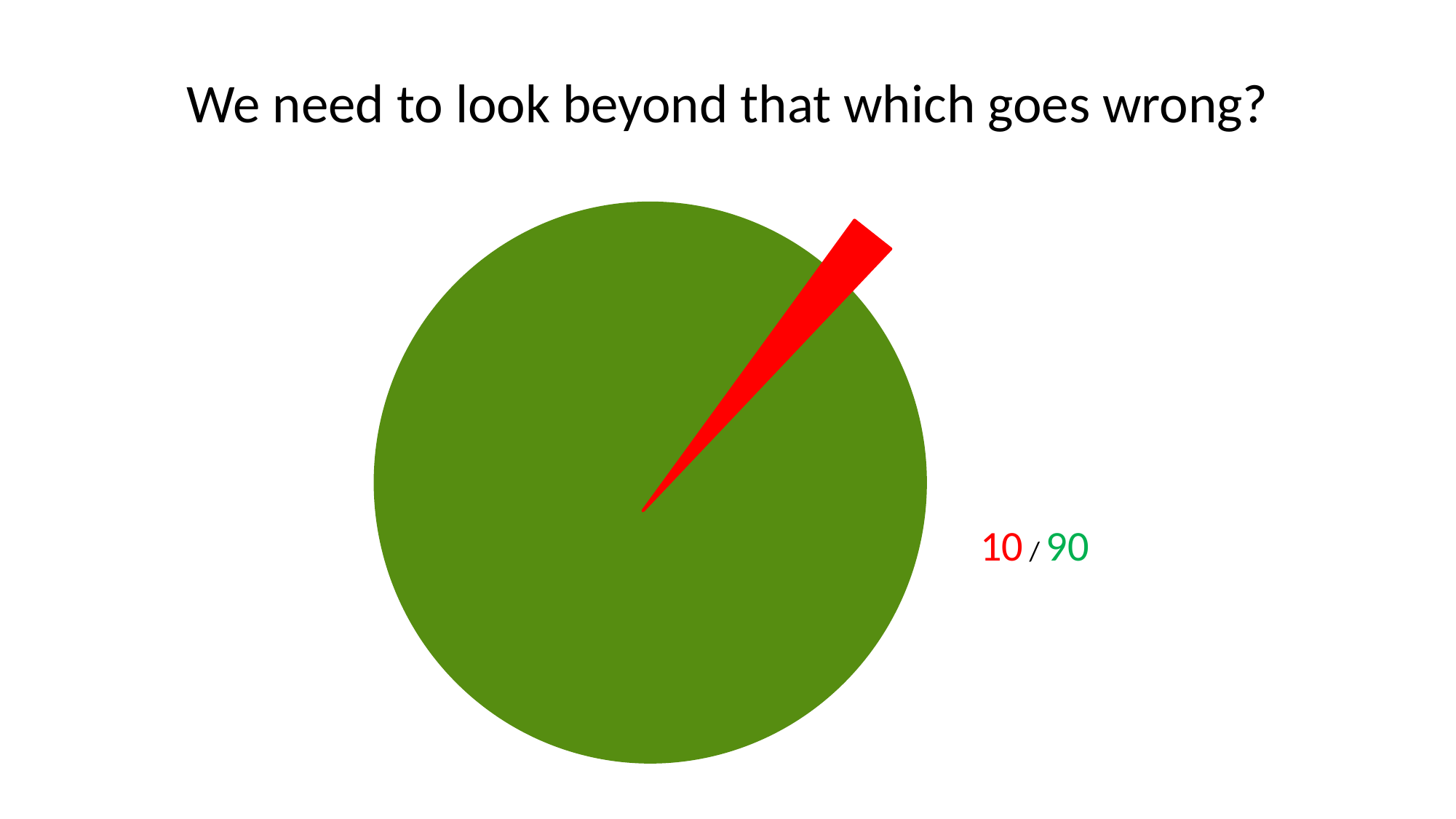

# We need to look beyond that which goes wrong?

10 / 90